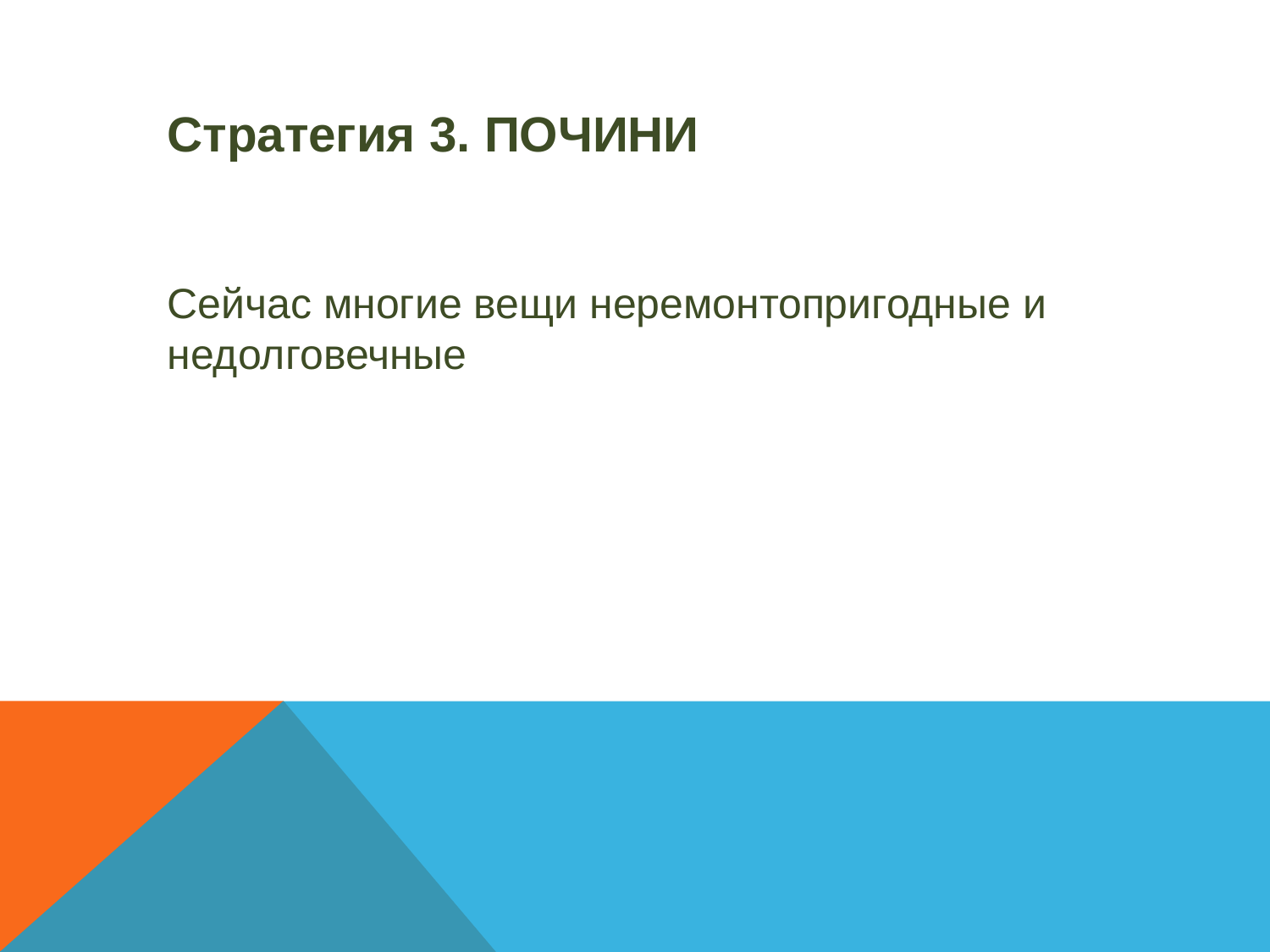

Стратегия 3. ПОЧИНИ

Сейчас многие вещи неремонтопригодные и недолговечные